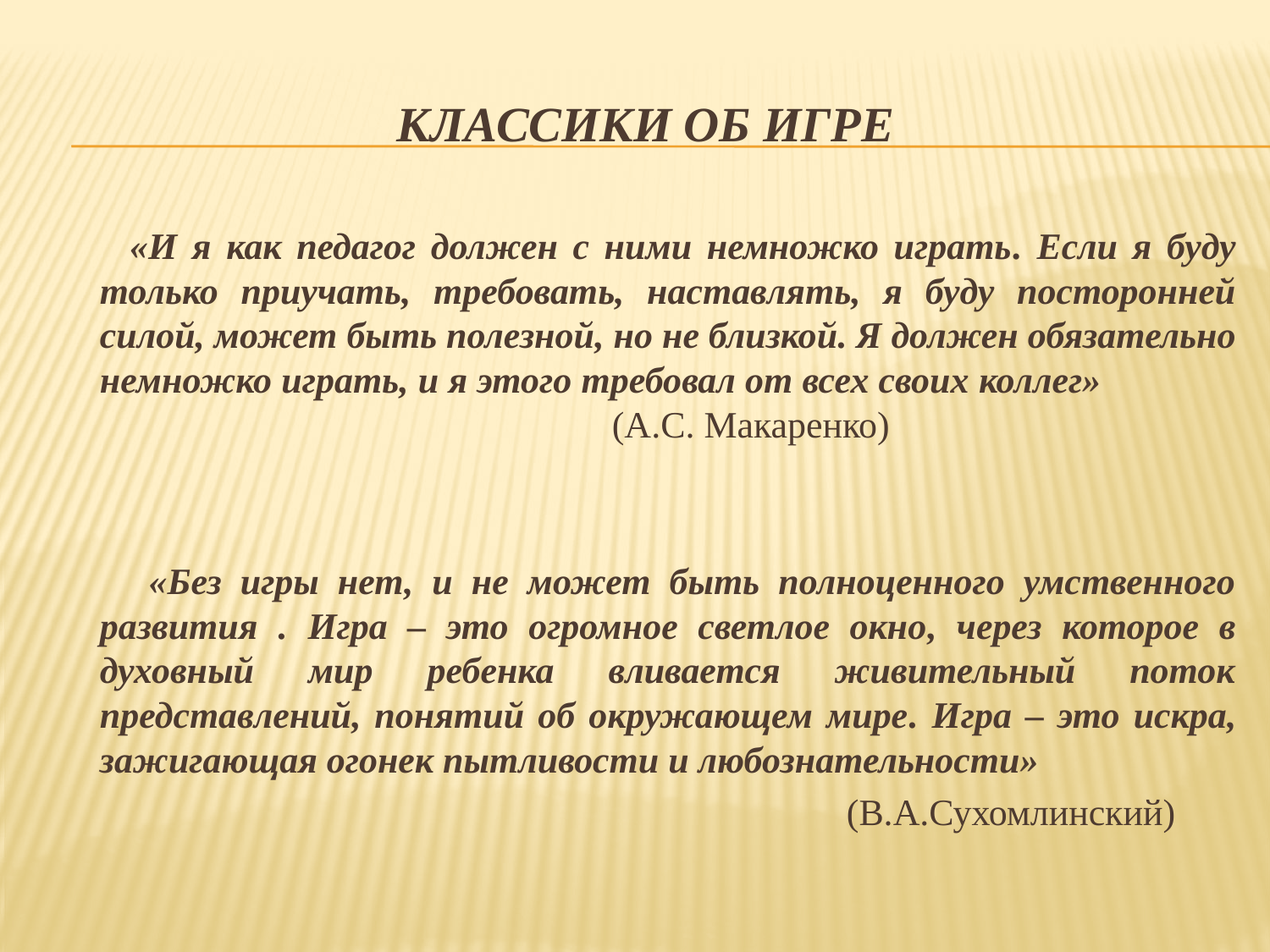

# Классики об игре
     «И я как педагог должен с ними немножко играть. Если я буду только приучать, требовать, наставлять, я буду посторонней силой, может быть полезной, но не близкой. Я должен обязательно немножко играть, и я этого требовал от всех своих коллег»                                                                      (А.С. Макаренко)

     «Без игры нет, и не может быть полноценного умственного развития . Игра – это огромное светлое окно, через которое в духовный мир ребенка вливается живительный поток представлений, понятий об окружающем мире. Игра – это искра, зажигающая огонек пытливости и любознательности»
                                                                                     (В.А.Сухомлинский)